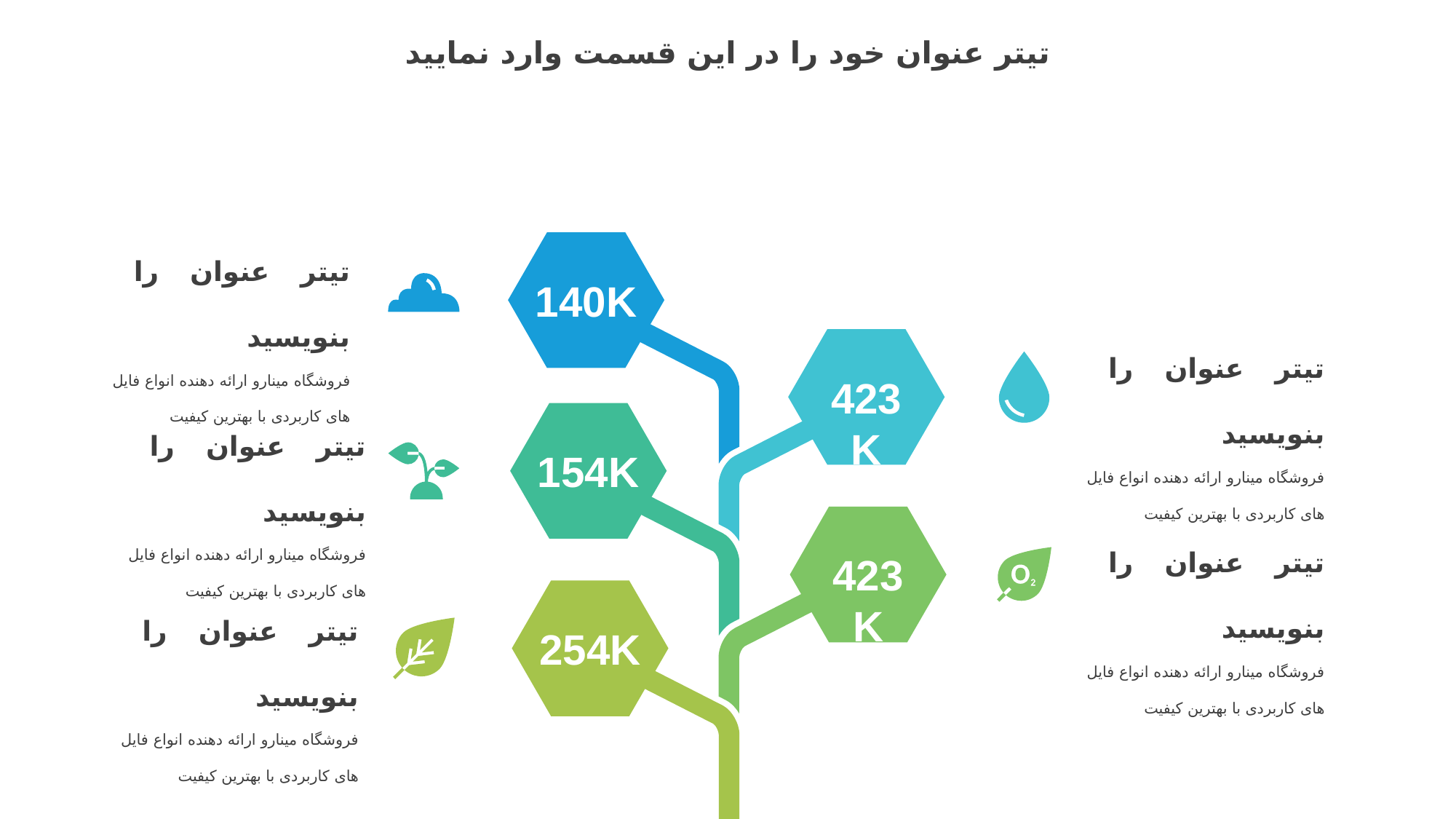

تیتر عنوان خود را در این قسمت وارد نمایید
تیتر عنوان را بنویسید
فروشگاه مینارو ارائه دهنده انواع فایل های کاربردی با بهترین کیفیت

140K

تیتر عنوان را بنویسید
فروشگاه مینارو ارائه دهنده انواع فایل های کاربردی با بهترین کیفیت

423K
تیتر عنوان را بنویسید
فروشگاه مینارو ارائه دهنده انواع فایل های کاربردی با بهترین کیفیت

154K

تیتر عنوان را بنویسید
فروشگاه مینارو ارائه دهنده انواع فایل های کاربردی با بهترین کیفیت
423K

تیتر عنوان را بنویسید
فروشگاه مینارو ارائه دهنده انواع فایل های کاربردی با بهترین کیفیت

254K